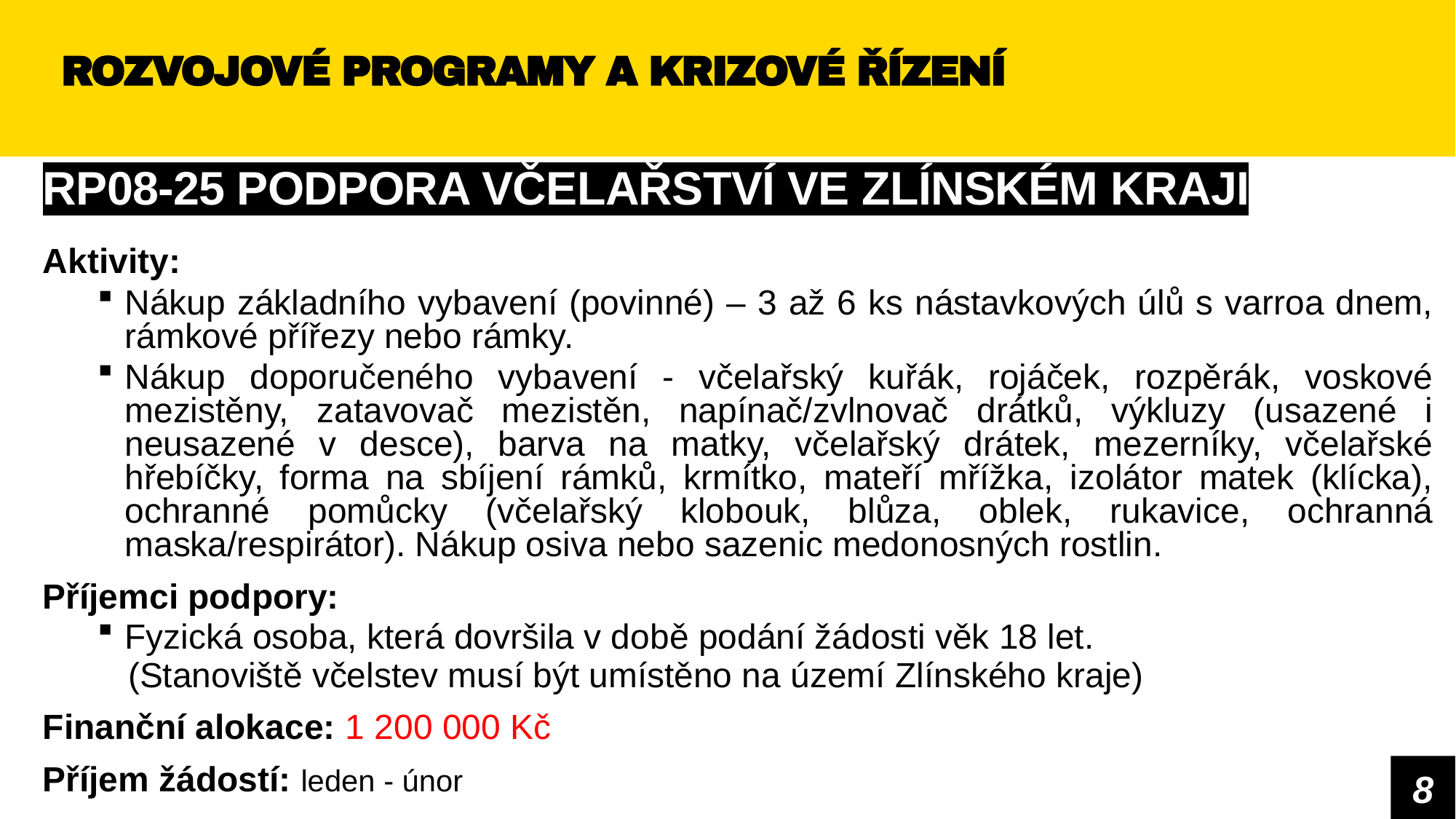

# ROZVOJOVÉ PROGRAMY A KRIZOVÉ ŘÍZENÍ
RP08-25 PODPORA VČELAŘSTVÍ VE ZLÍNSKÉM KRAJI
Aktivity:
Nákup základního vybavení (povinné) – 3 až 6 ks nástavkových úlů s varroa dnem, rámkové přířezy nebo rámky.
Nákup doporučeného vybavení - včelařský kuřák, rojáček, rozpěrák, voskové mezistěny, zatavovač mezistěn, napínač/zvlnovač drátků, výkluzy (usazené i neusazené v desce), barva na matky, včelařský drátek, mezerníky, včelařské hřebíčky, forma na sbíjení rámků, krmítko, mateří mřížka, izolátor matek (klícka), ochranné pomůcky (včelařský klobouk, blůza, oblek, rukavice, ochranná maska/respirátor). Nákup osiva nebo sazenic medonosných rostlin.
Příjemci podpory:
Fyzická osoba, která dovršila v době podání žádosti věk 18 let.
(Stanoviště včelstev musí být umístěno na území Zlínského kraje)
Finanční alokace: 1 200 000 Kč
Příjem žádostí: leden - únor

8